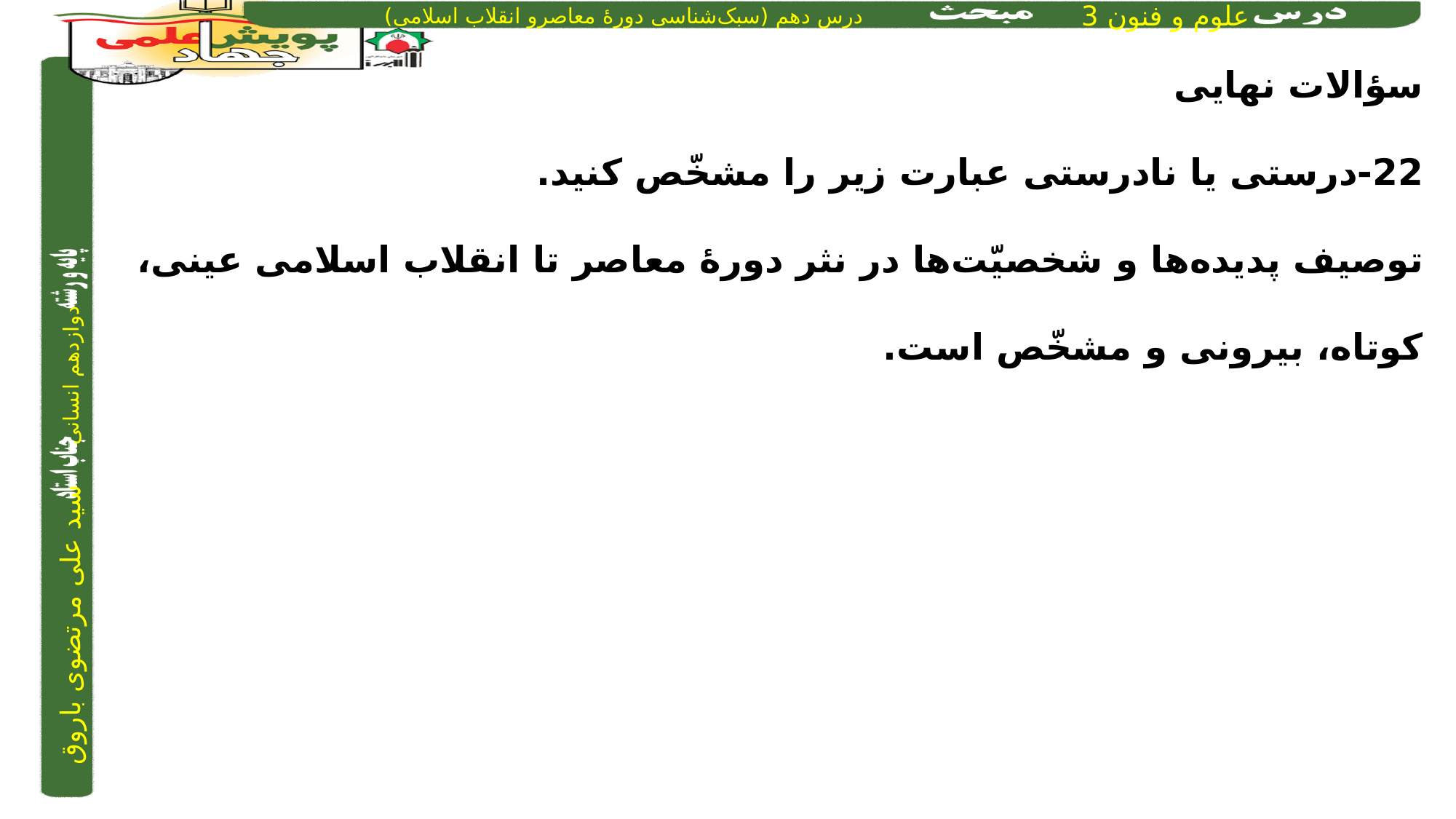

سؤالات نهایی
22-درستی یا نادرستی عبارت‌ زیر را مشخّص کنید.
توصیف پدیده‌ها و شخصیّت‌ها در نثر دورۀ معاصر تا انقلاب اسلامی عینی، کوتاه، بیرونی و مشخّص است.

درست